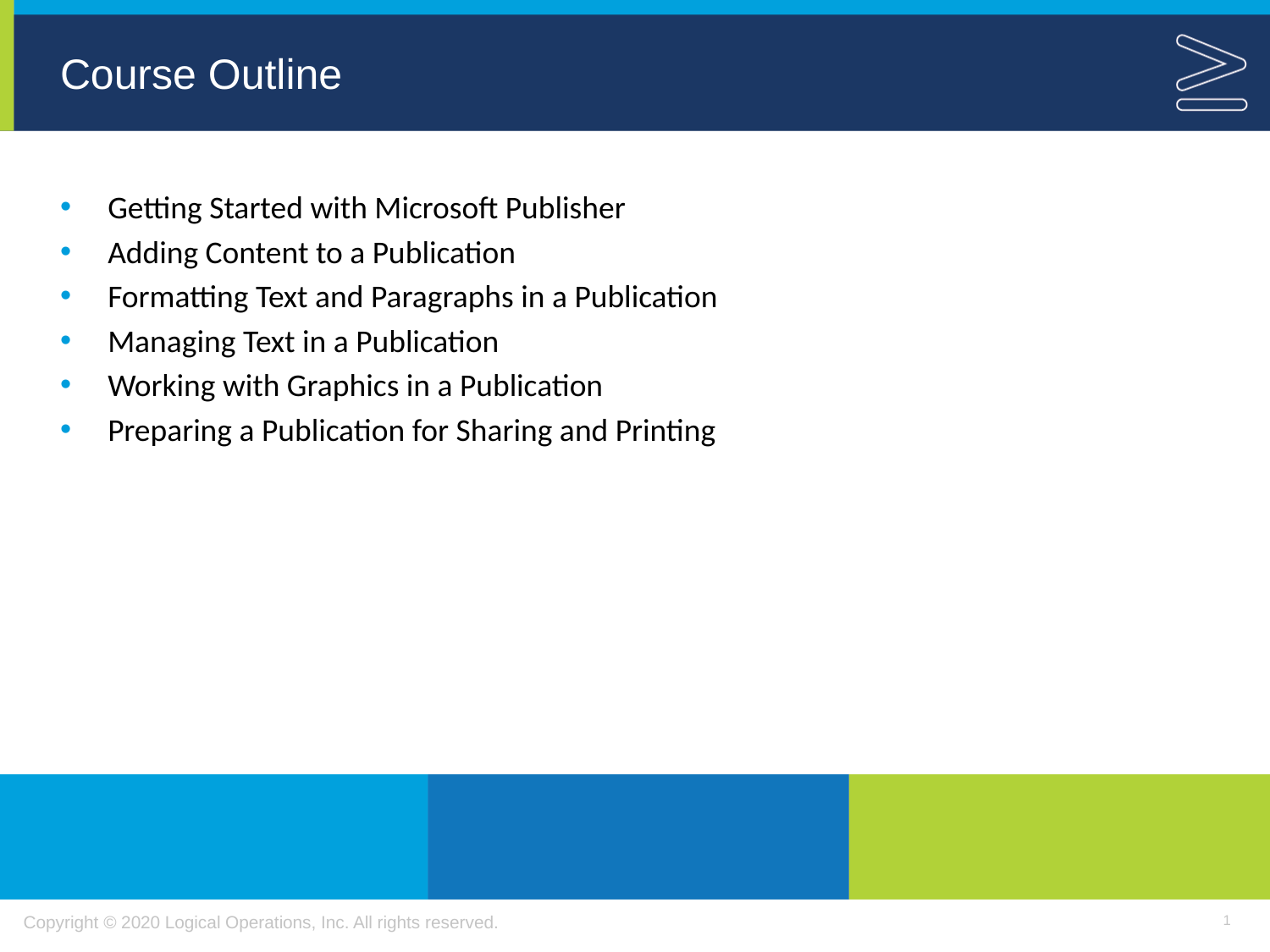

# Course Outline
Getting Started with Microsoft Publisher
Adding Content to a Publication
Formatting Text and Paragraphs in a Publication
Managing Text in a Publication
Working with Graphics in a Publication
Preparing a Publication for Sharing and Printing
1